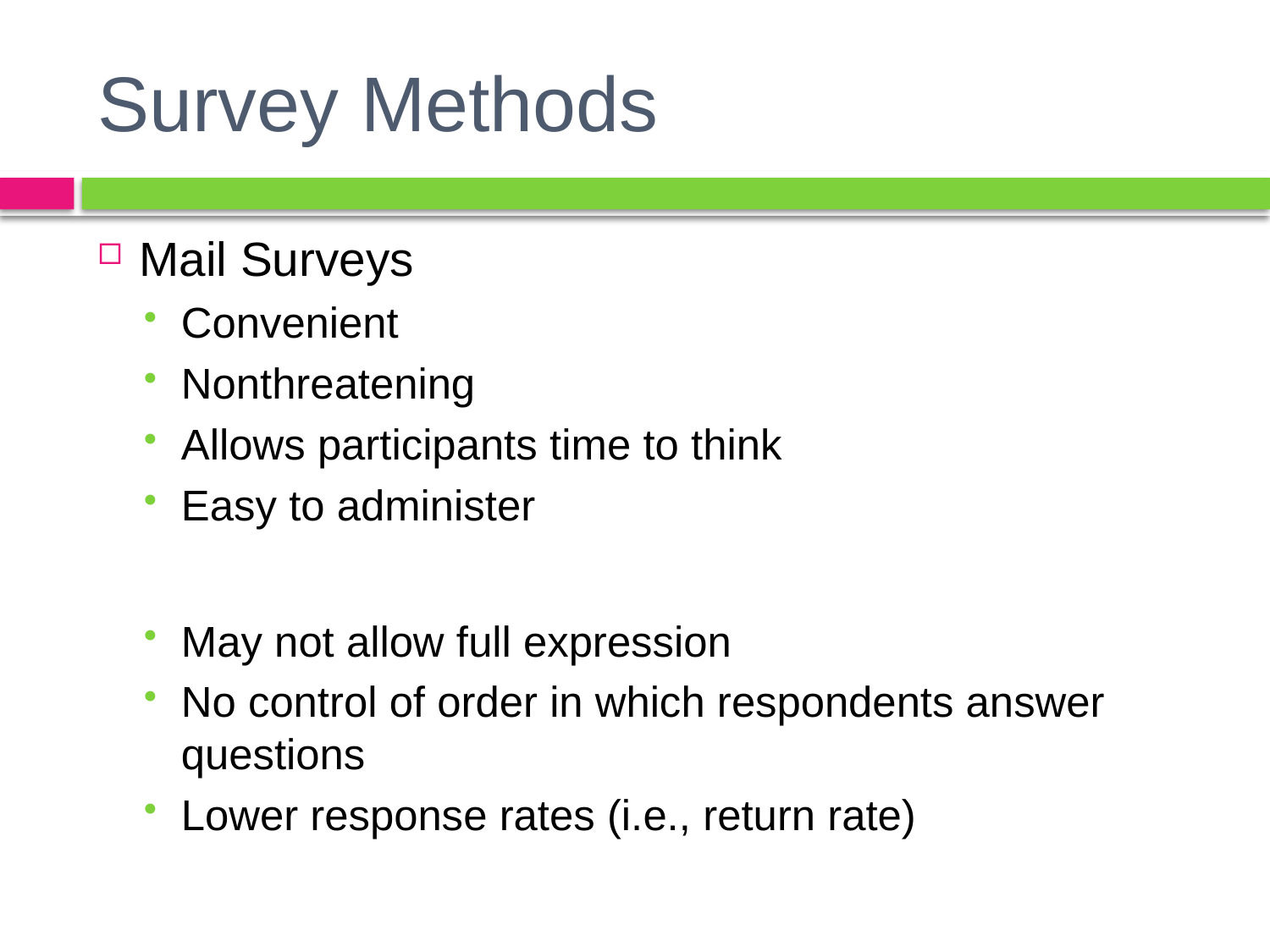

# Survey Methods
Mail Surveys
Convenient
Nonthreatening
Allows participants time to think
Easy to administer

May not allow full expression
No control of order in which respondents answer questions
Lower response rates (i.e., return rate)